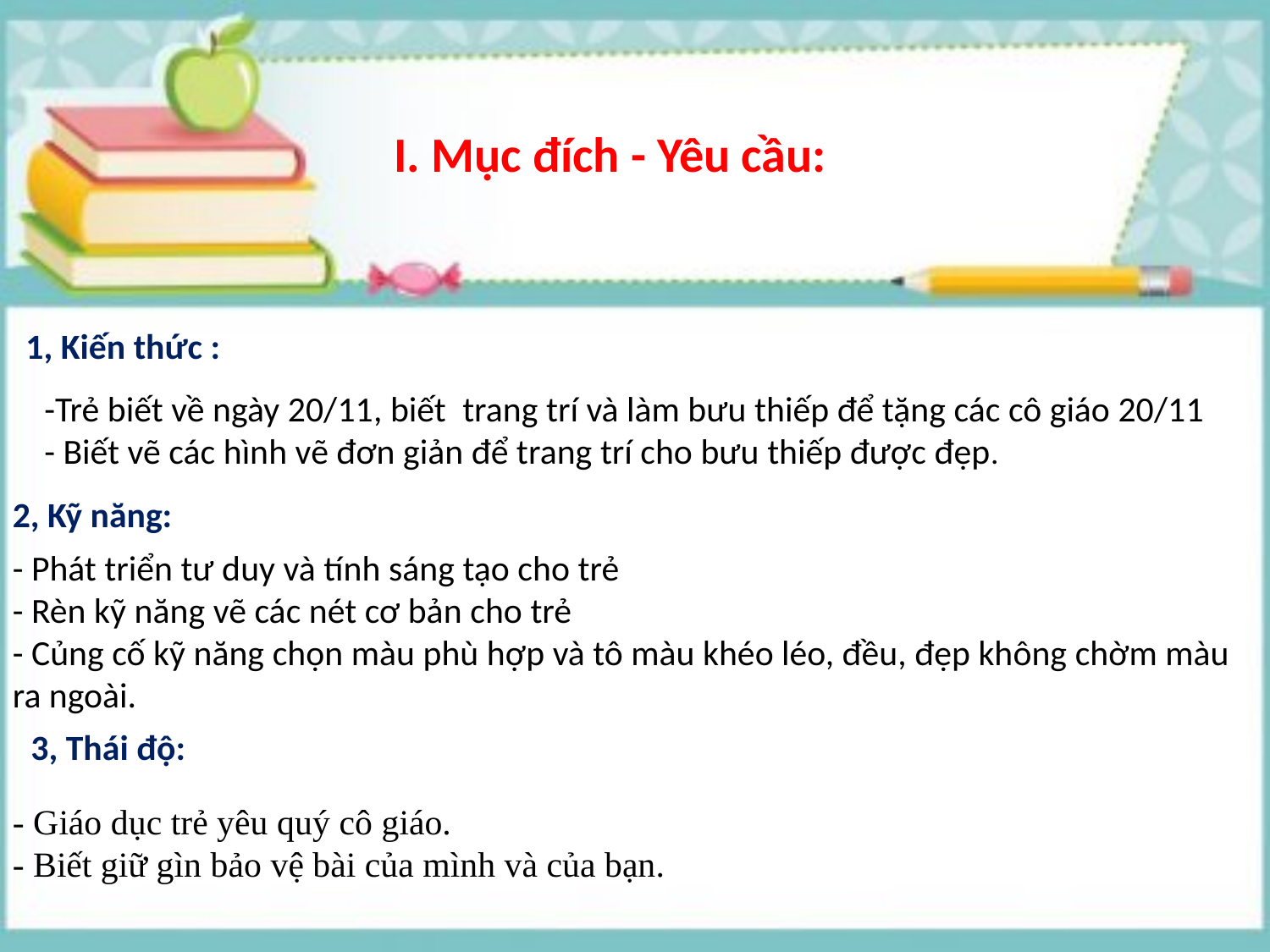

I. Mục đích - Yêu cầu:
1, Kiến thức :

-Trẻ biết về ngày 20/11, biết  trang trí và làm bưu thiếp để tặng các cô giáo 20/11
- Biết vẽ các hình vẽ đơn giản để trang trí cho bưu thiếp được đẹp.
2, Kỹ năng:

- Phát triển tư duy và tính sáng tạo cho trẻ
- Rèn kỹ năng vẽ các nét cơ bản cho trẻ
- Củng cố kỹ năng chọn màu phù hợp và tô màu khéo léo, đều, đẹp không chờm màu ra ngoài.
3, Thái độ:

- Giáo dục trẻ yêu quý cô giáo.
- Biết giữ gìn bảo vệ bài của mình và của bạn.